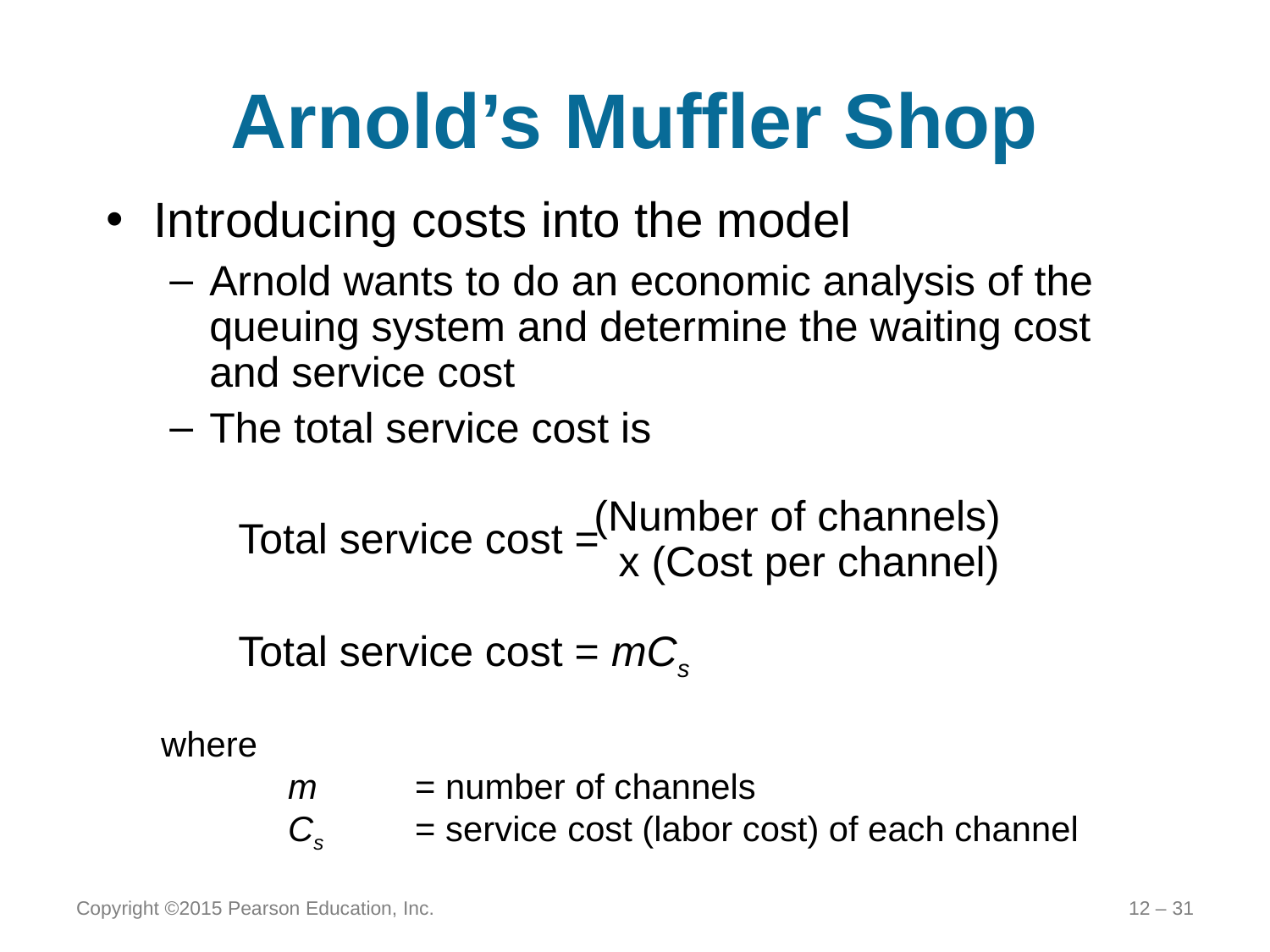

# Arnold’s Muffler Shop
Introducing costs into the model
Arnold wants to do an economic analysis of the queuing system and determine the waiting cost and service cost
The total service cost is
(Number of channels)
x (Cost per channel)
Total service cost =
Total service cost = mCs

where
	m	= number of channels
	Cs	= service cost (labor cost) of each channel
Copyright ©2015 Pearson Education, Inc.
12 – 31